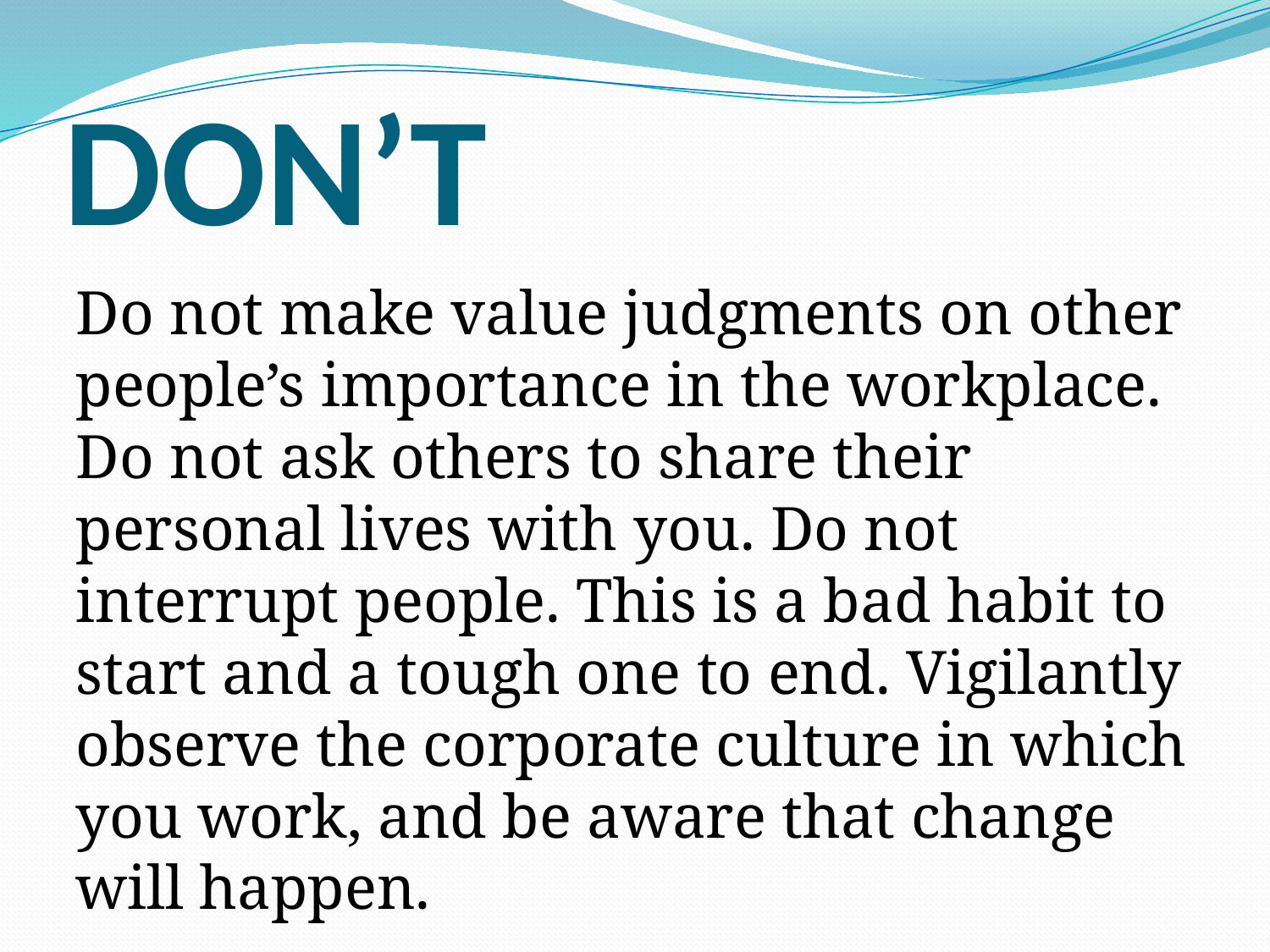

# DON’T
Do not make value judgments on other people’s importance in the workplace. Do not ask others to share their personal lives with you. Do not interrupt people. This is a bad habit to start and a tough one to end. Vigilantly observe the corporate culture in which you work, and be aware that change will happen.